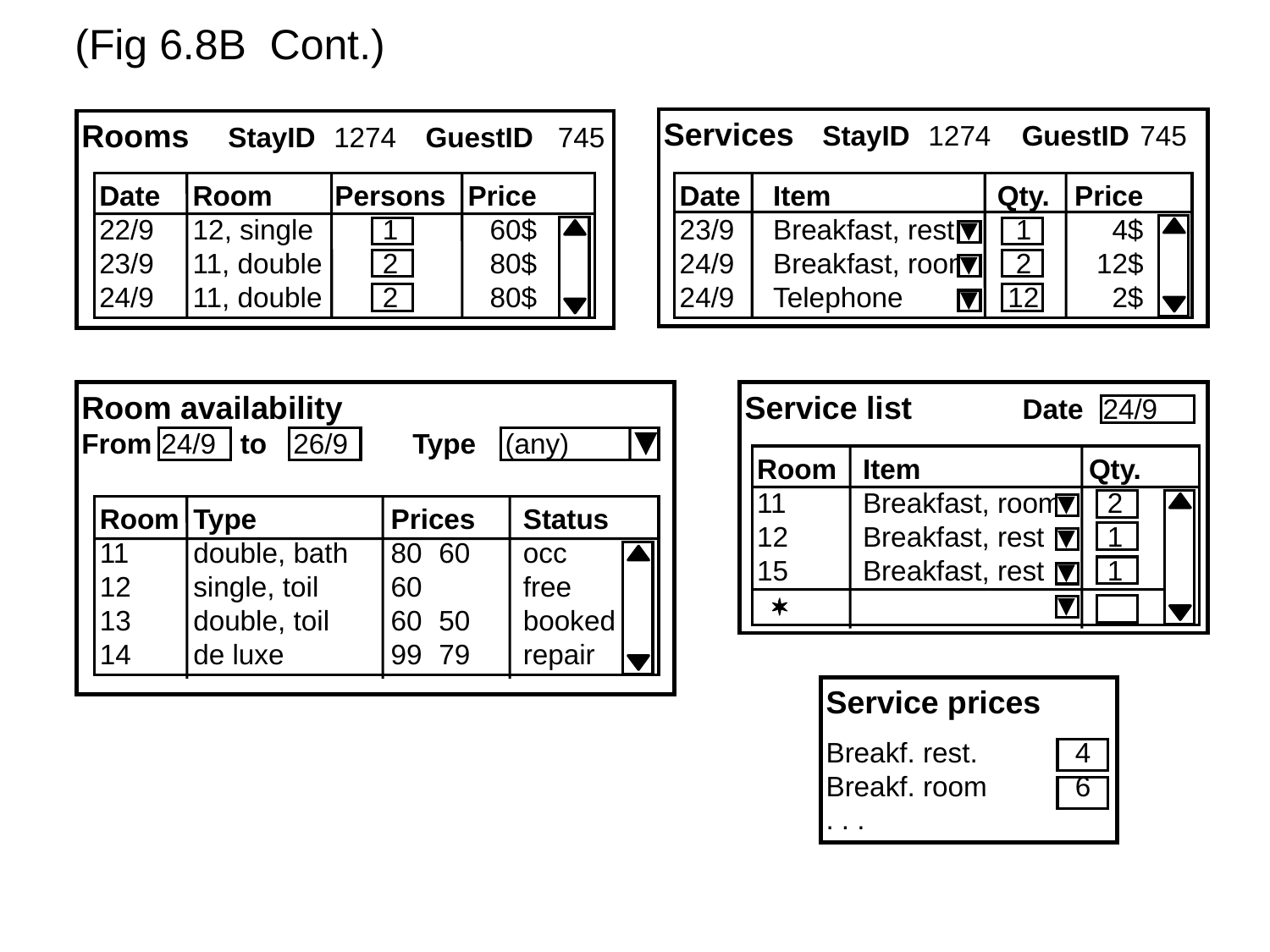

(Fig 6.8B  Cont.)
Services	StayID	1274	GuestID	745

Date	Item	Qty.	Price
23/9	Breakfast, rest	1	4$
24/9	Breakfast, room	2	12$
24/9	Telephone	12	2$

Rooms	StayID	1274	GuestID	745

Date	Room	Persons	Price
22/9	12, single	1	60$
23/9	11, double	2	80$
24/9	11, double	2	80$

Room availability
From	24/9	to	26/9	Type	(any)

Room	Type	Prices	Status
11	double, bath	80	60	occ
12	single, toil	60		free
13	double, toil	60	50	booked
14	de luxe	99	79	repair

Service list	Date	24/9

Room	Item	Qty.
11	Breakfast, room	2
12	Breakfast, rest	1
15	Breakfast, rest	1
  ∗

Service prices
Breakf. rest.	4
Breakf. room	6
. . .